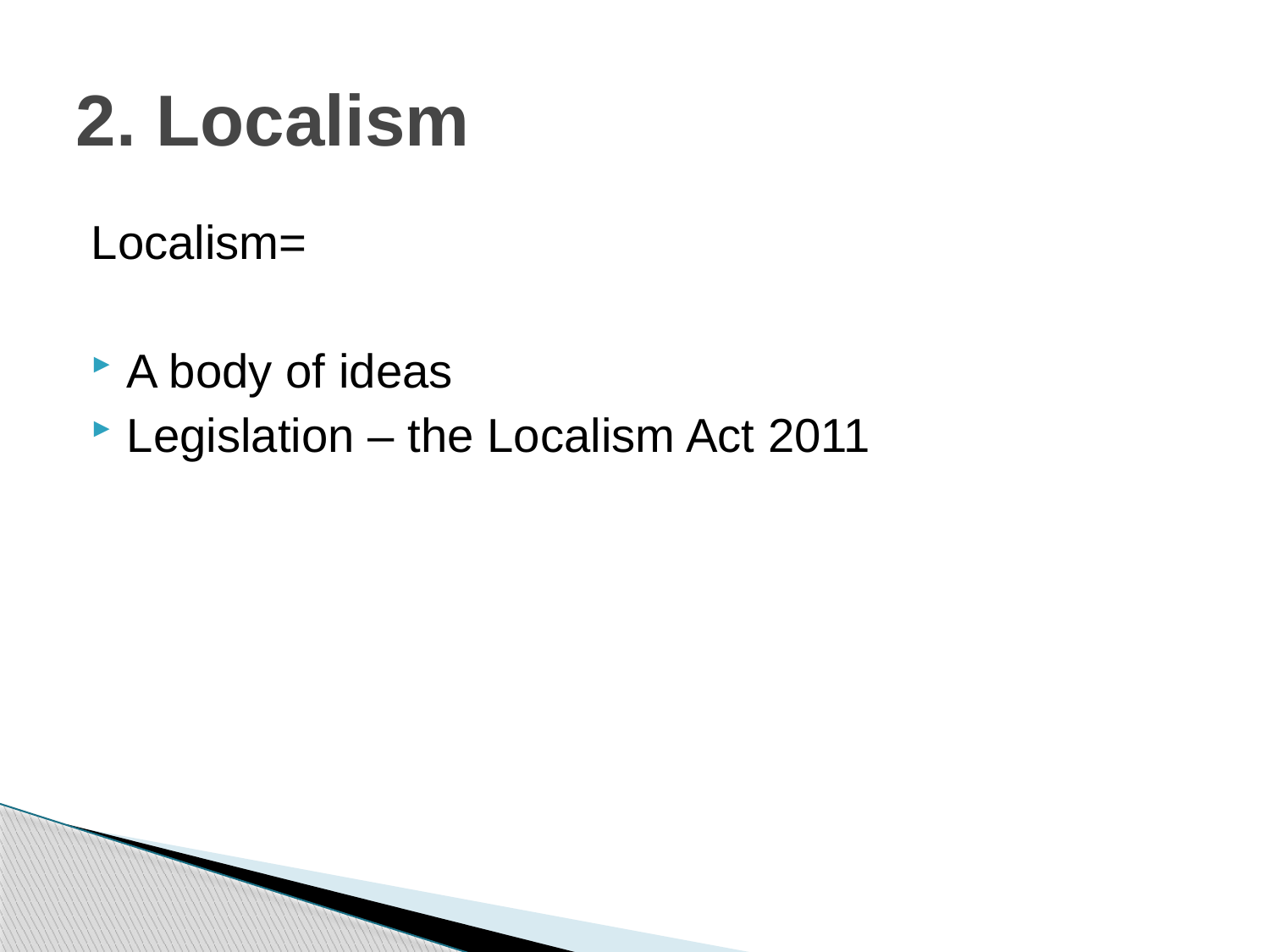

# 2. Localism
Localism=

A body of ideas
Legislation – the Localism Act 2011